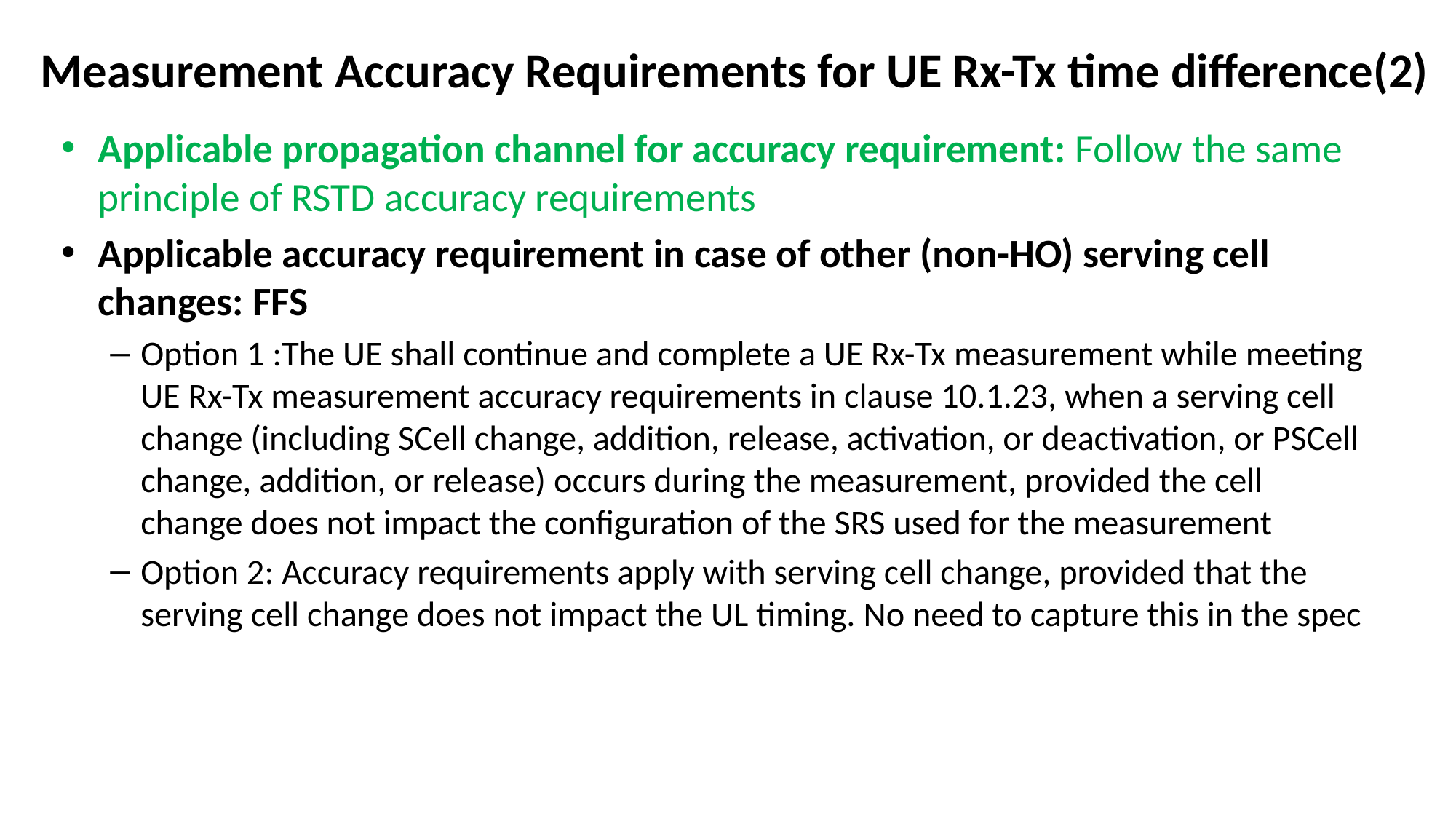

# Measurement Accuracy Requirements for UE Rx-Tx time difference(2)
Applicable propagation channel for accuracy requirement: Follow the same principle of RSTD accuracy requirements
Applicable accuracy requirement in case of other (non-HO) serving cell changes: FFS
Option 1 :The UE shall continue and complete a UE Rx-Tx measurement while meeting UE Rx-Tx measurement accuracy requirements in clause 10.1.23, when a serving cell change (including SCell change, addition, release, activation, or deactivation, or PSCell change, addition, or release) occurs during the measurement, provided the cell change does not impact the configuration of the SRS used for the measurement
Option 2: Accuracy requirements apply with serving cell change, provided that the serving cell change does not impact the UL timing. No need to capture this in the spec